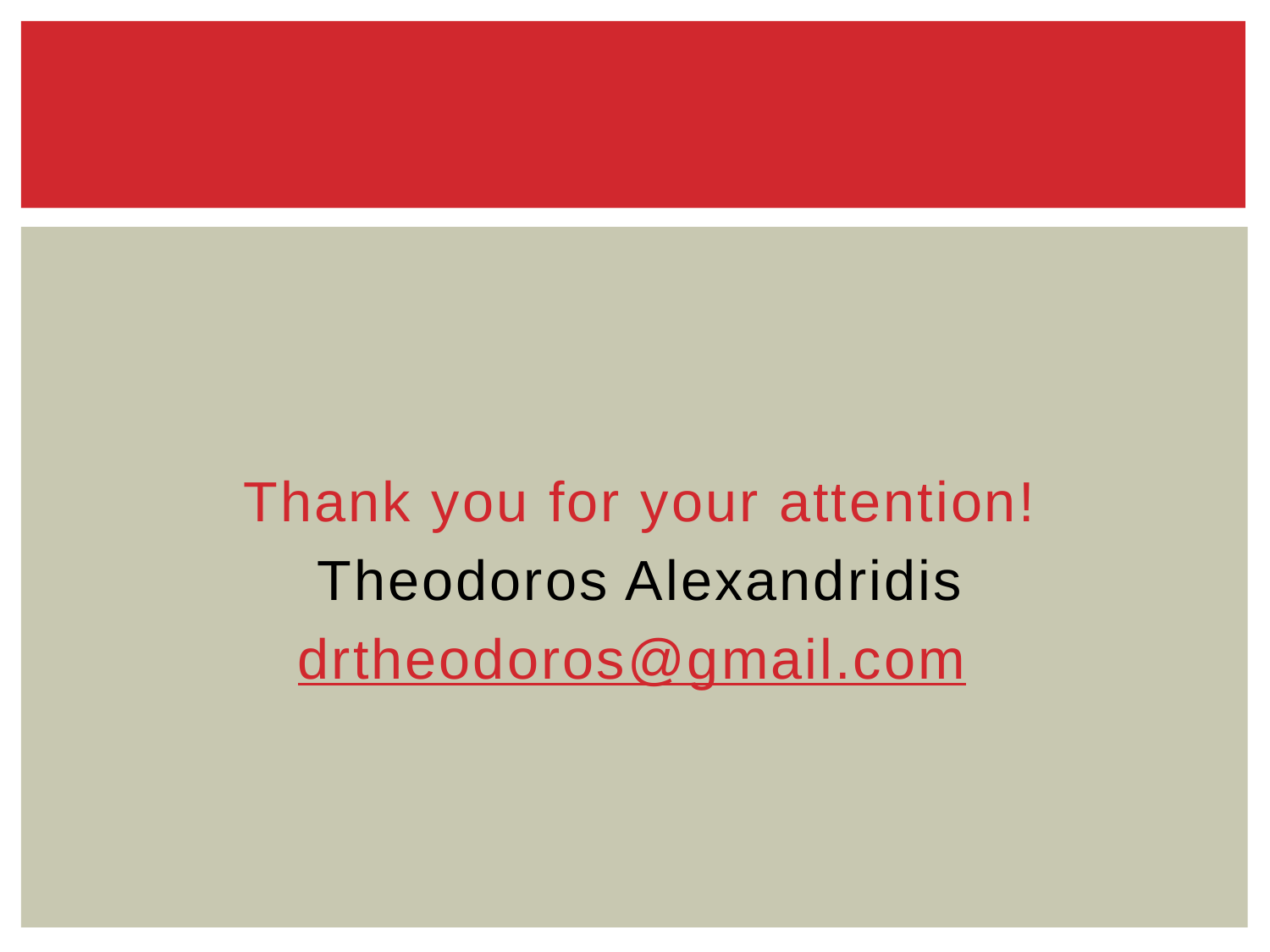

Thank you for your attention!
Theodoros Alexandridis
drtheodoros@gmail.com